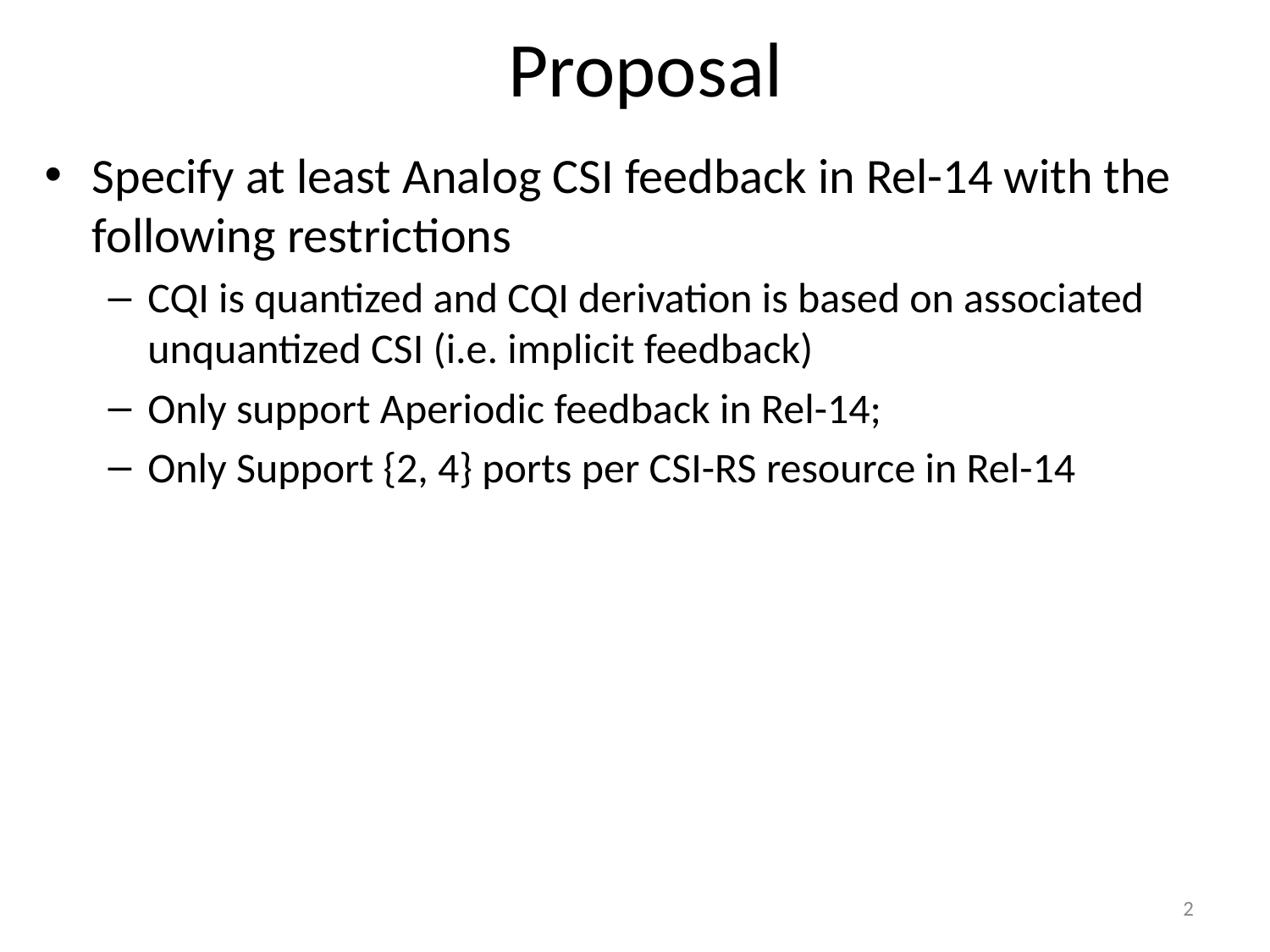

# Proposal
Specify at least Analog CSI feedback in Rel-14 with the following restrictions
CQI is quantized and CQI derivation is based on associated unquantized CSI (i.e. implicit feedback)
Only support Aperiodic feedback in Rel-14;
Only Support {2, 4} ports per CSI-RS resource in Rel-14

2